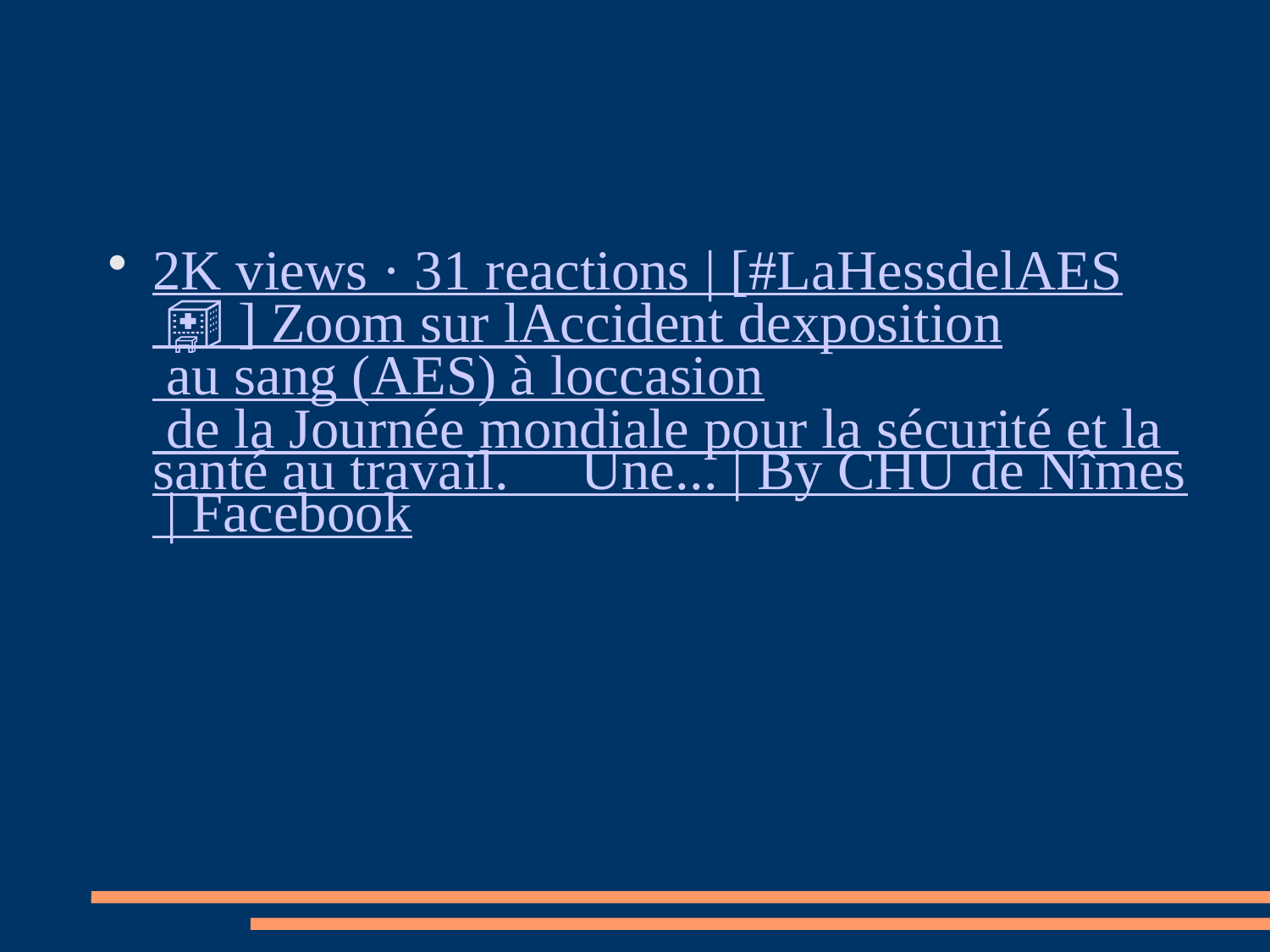

#
2K views · 31 reactions | [#LaHessdelAES 🏥 ] Zoom sur lAccident dexposition au sang (AES) à loccasion de la Journée mondiale pour la sécurité et la santé au travail. 🧴 Une... | By CHU de Nîmes | Facebook